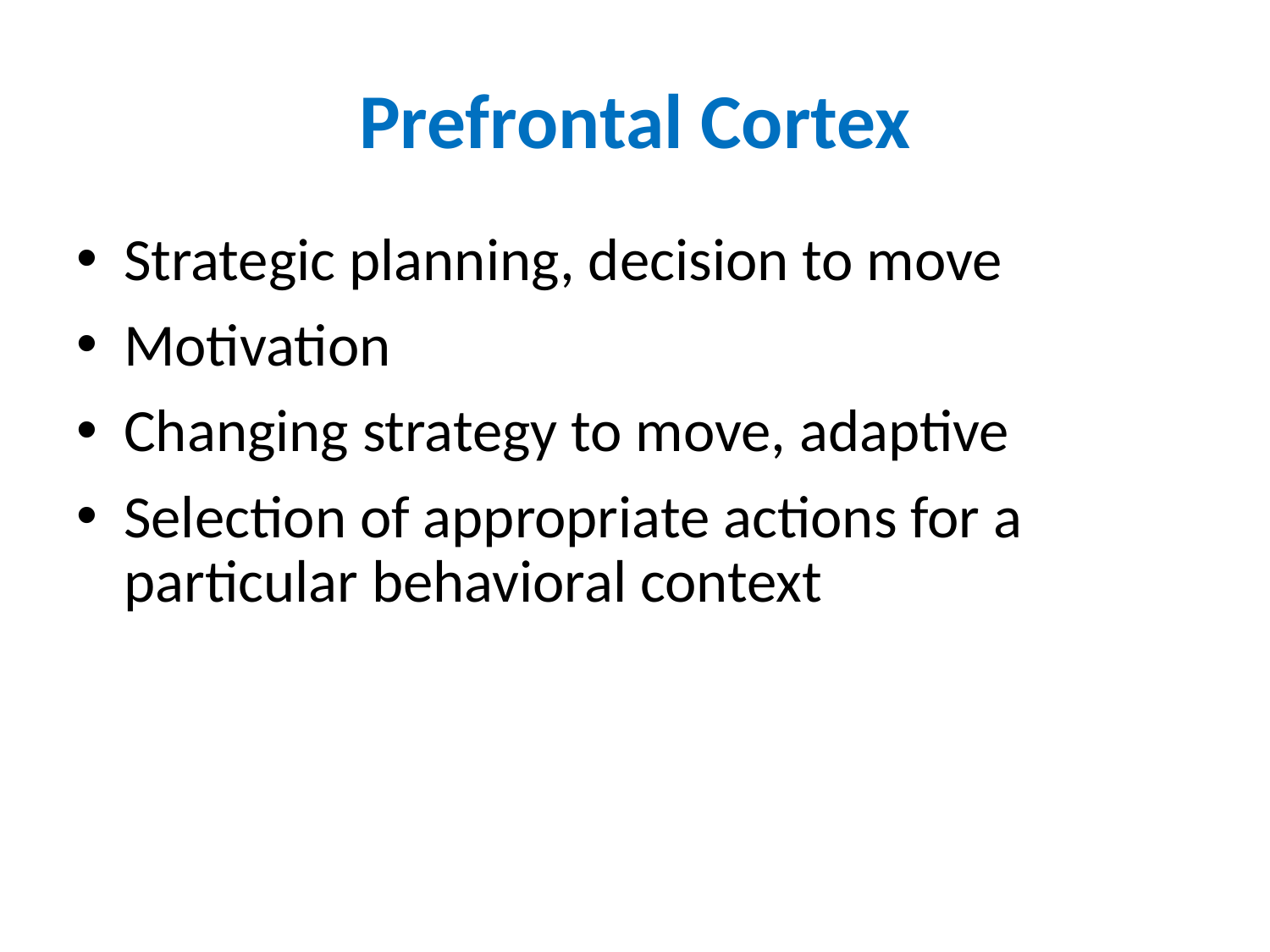

# Prefrontal Cortex
Strategic planning, decision to move
Motivation
Changing strategy to move, adaptive
Selection of appropriate actions for a particular behavioral context